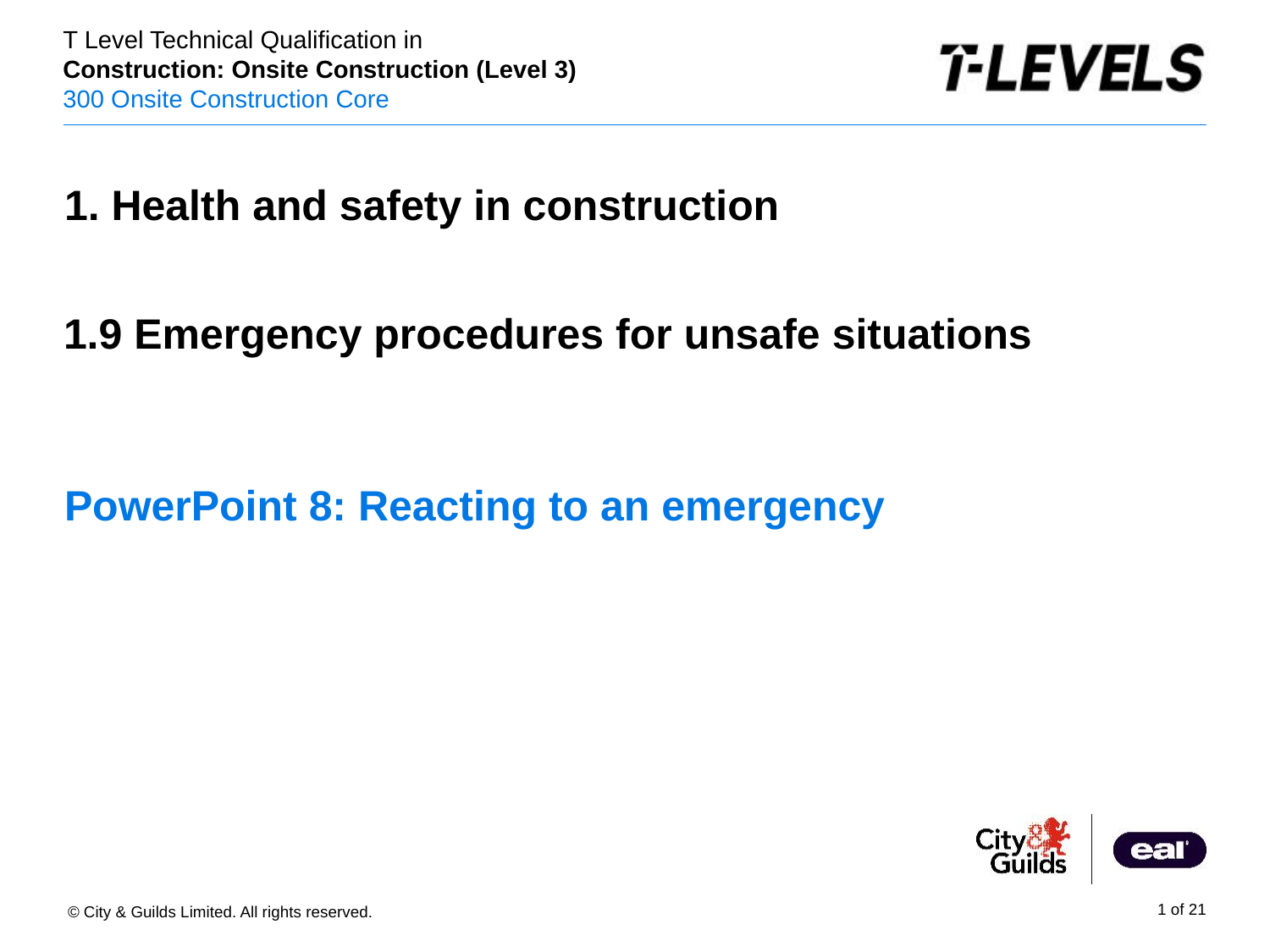

1. Health and safety in construction

owerPoint
1.9 Emergency procedures for unsafe situations
# PowerPoint 8: Reacting to an emergency